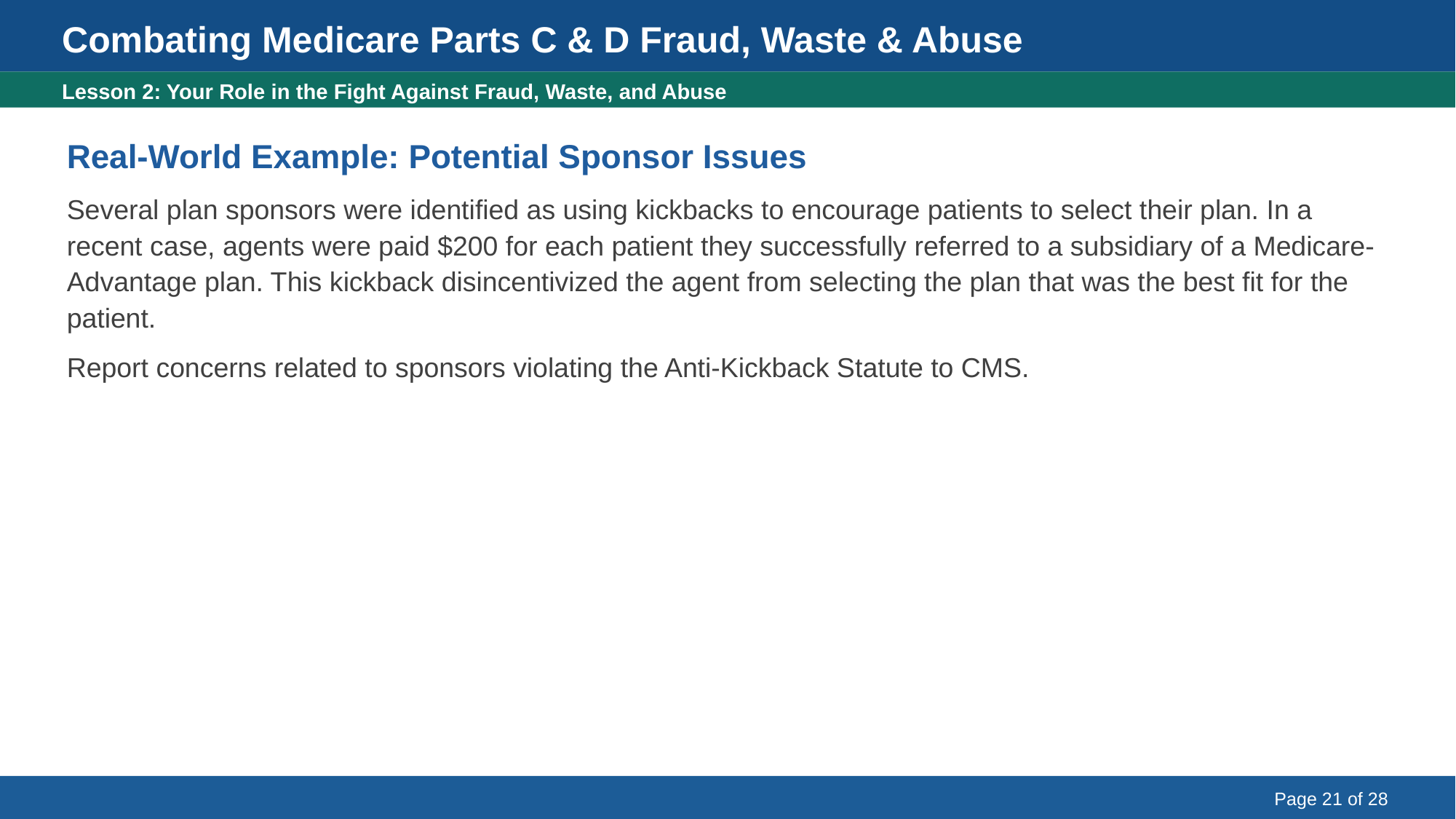

Combating Medicare Parts C & D Fraud, Waste & Abuse
Real-World Example: Potential Sponsor Issues

Lesson 2: Your Role in the Fight Against Fraud, Waste, and Abuse
Real-World Example: Potential Sponsor Issues
Several plan sponsors were identified as using kickbacks to encourage patients to select their plan. In a recent case, agents were paid $200 for each patient they successfully referred to a subsidiary of a Medicare-Advantage plan. This kickback disincentivized the agent from selecting the plan that was the best fit for the patient.
Report concerns related to sponsors violating the Anti-Kickback Statute to CMS.

Page 21 of 28